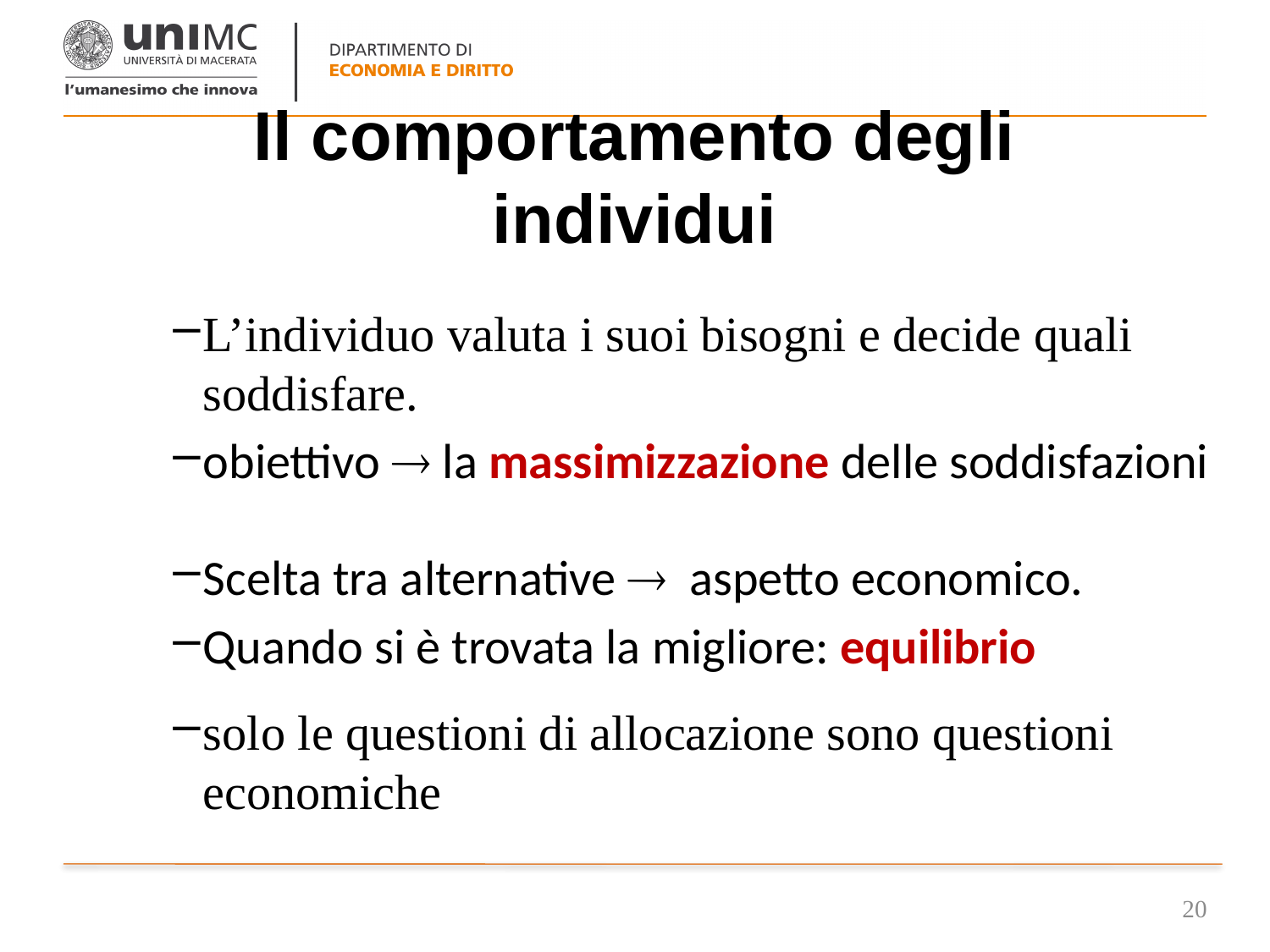

# Il comportamento degli individui
L’individuo valuta i suoi bisogni e decide quali soddisfare.
obiettivo → la massimizzazione delle soddisfazioni
Scelta tra alternative →  aspetto economico.
Quando si è trovata la migliore: equilibrio
solo le questioni di allocazione sono questioni economiche

20